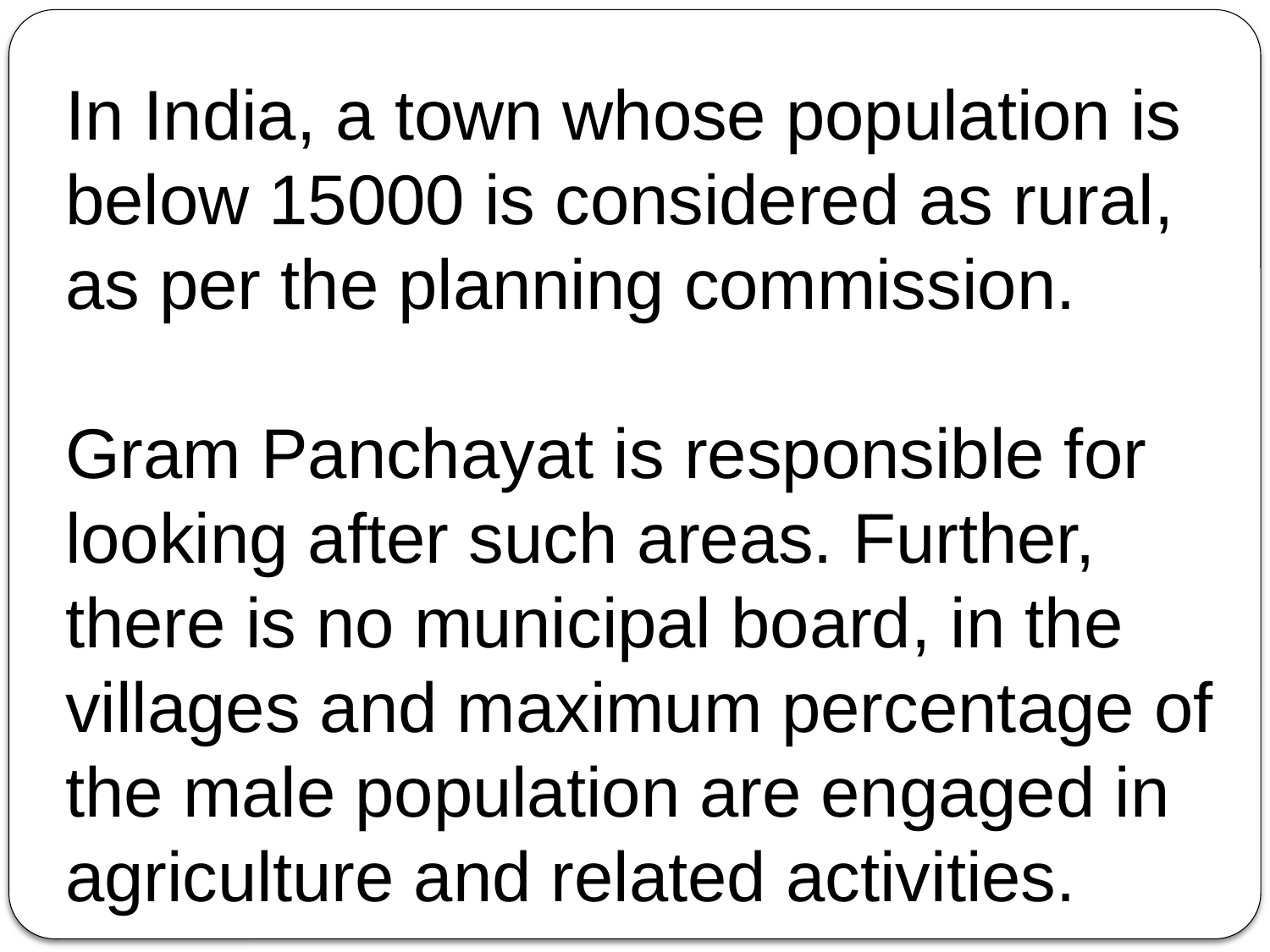

In India, a town whose population is below 15000 is considered as rural, as per the planning commission.

Gram Panchayat is responsible for looking after such areas. Further, there is no municipal board, in the villages and maximum percentage of the male population are engaged in agriculture and related activities.